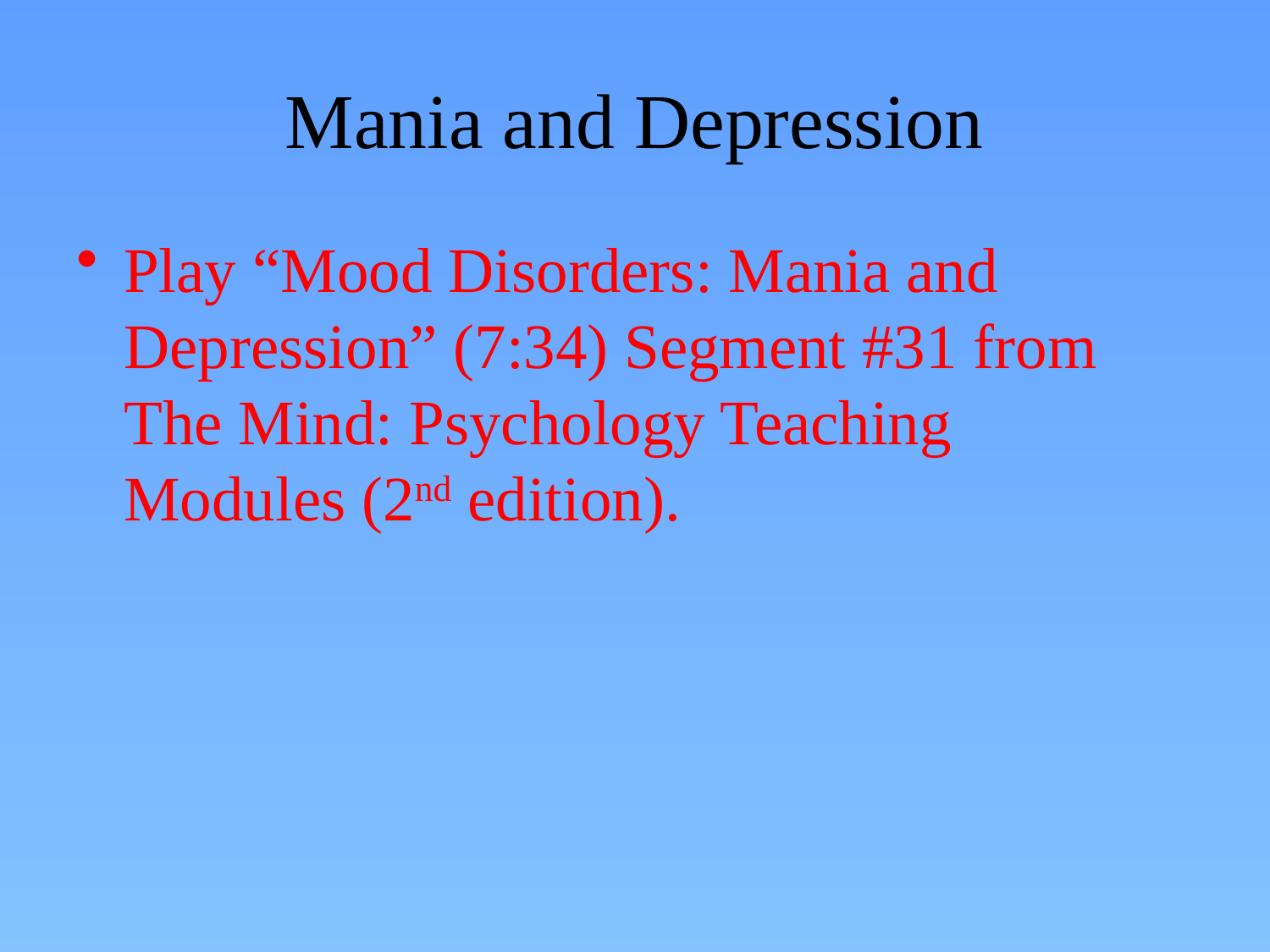

# Mania and Depression
Play “Mood Disorders: Mania and Depression” (7:34) Segment #31 from The Mind: Psychology Teaching Modules (2nd edition).